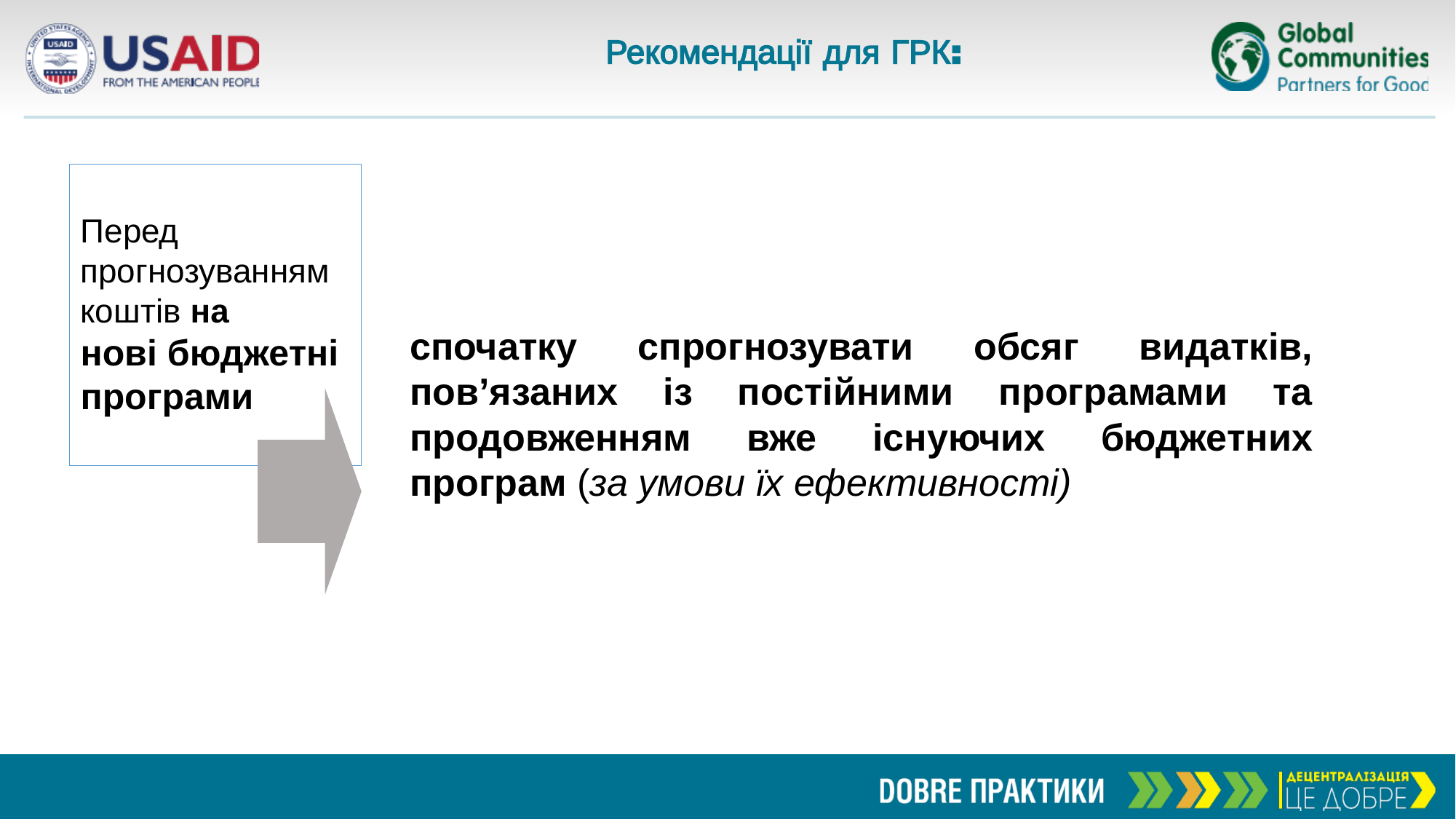

Рекомендації для ГРК:

Перед прогнозуванням коштів на
нові бюджетні програми

спочатку спрогнозувати обсяг видатків, пов’язаних із постійними програмами та продовженням вже існуючих бюджетних програм (за умови їх ефективності)